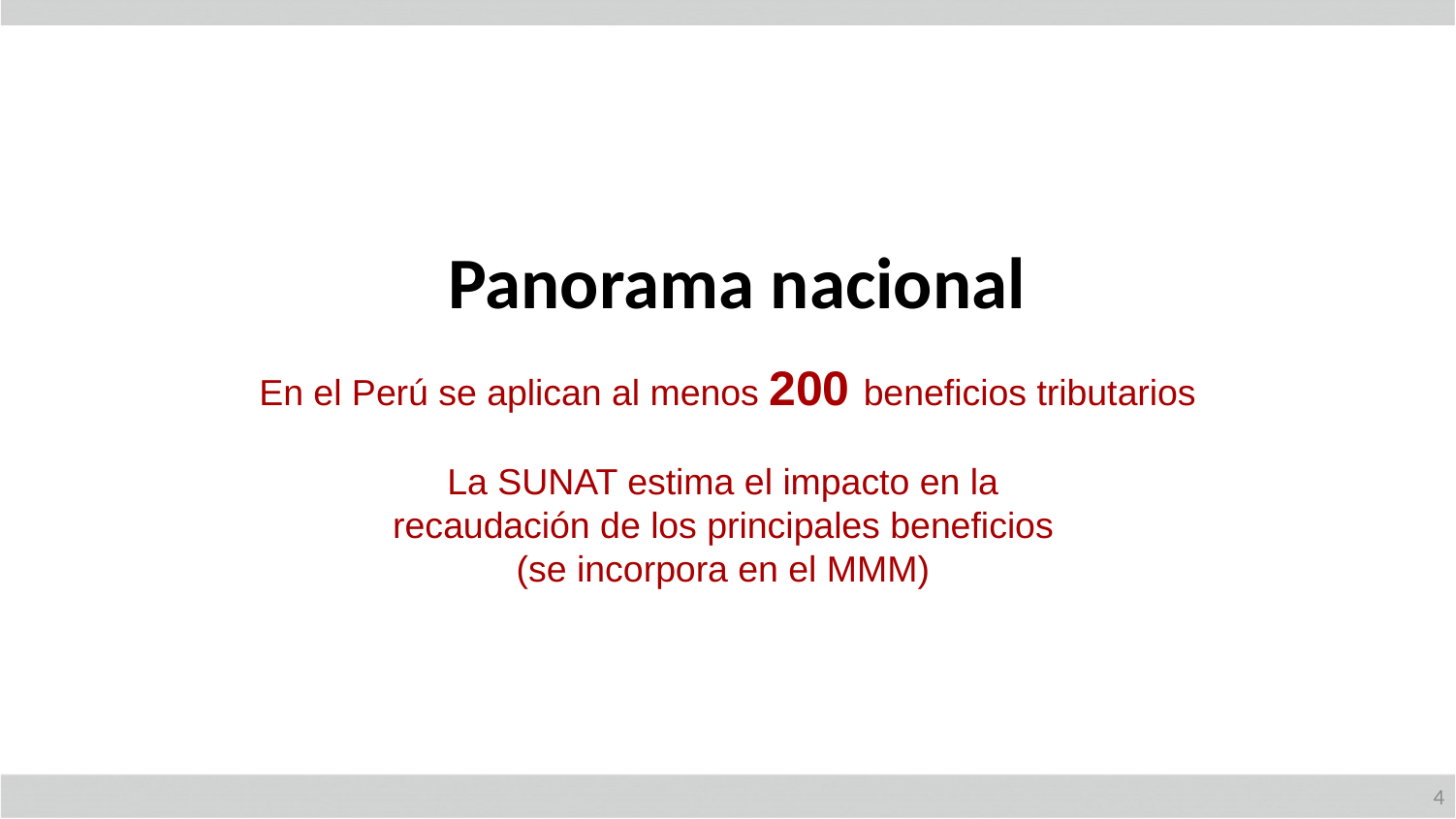

Panorama nacional
En el Perú se aplican al menos 200 beneficios tributarios
La SUNAT estima el impacto en la recaudación de los principales beneficios (se incorpora en el MMM)
4